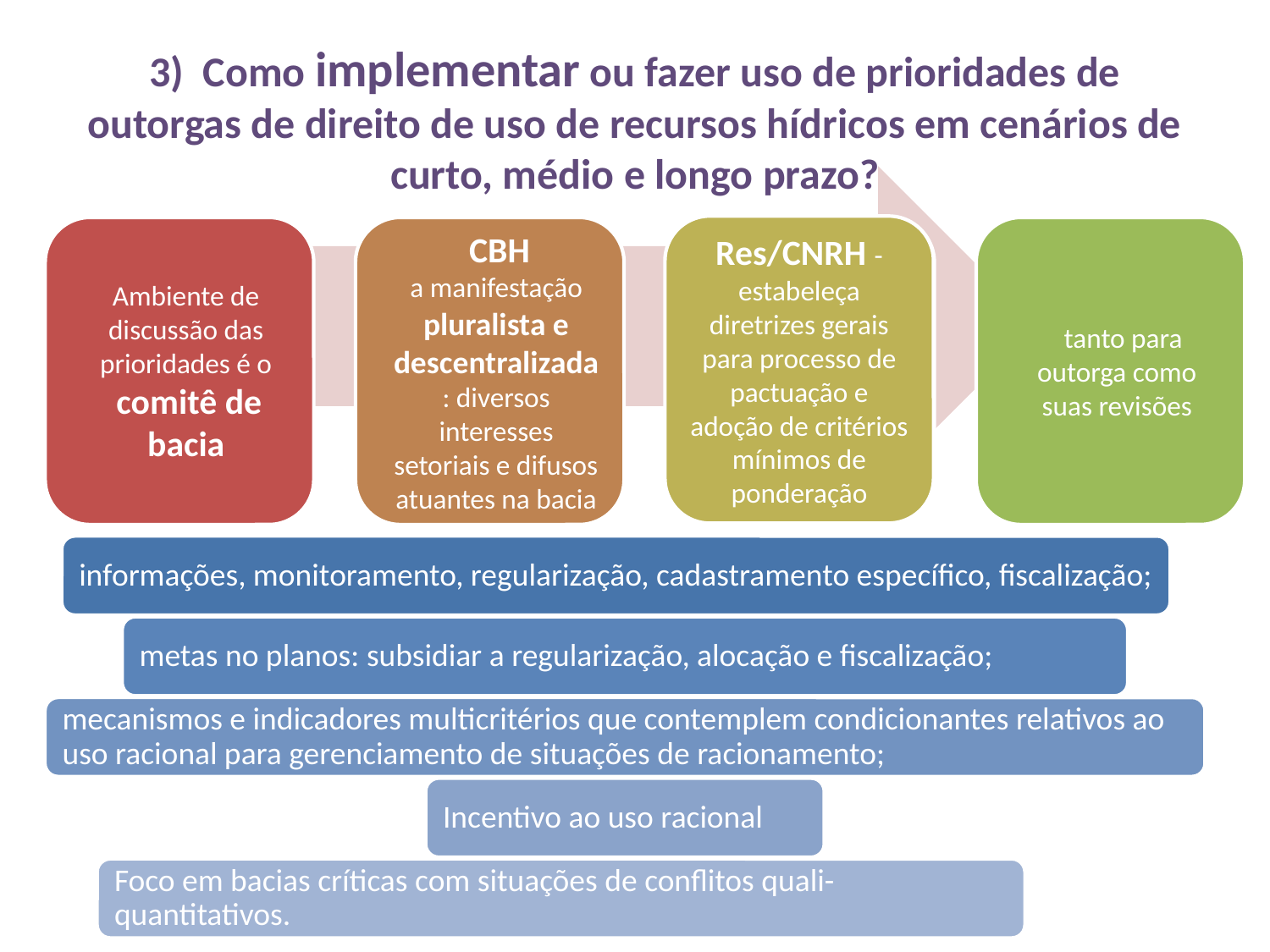

# 3)  Como implementar ou fazer uso de prioridades de outorgas de direito de uso de recursos hídricos em cenários de curto, médio e longo prazo?
Ambiente de discussão das prioridades é o
 comitê de bacia
 CBH
a manifestação pluralista e descentralizada: diversos interesses setoriais e difusos atuantes na bacia
precedido de resolução do CNRH
que estabeleça diretrizes gerais
  tanto para outorga como suas revisões

Res/CNRH - estabeleça diretrizes gerais para processo de pactuação e adoção de critérios mínimos de ponderação
informações, monitoramento, regularização, cadastramento específico, fiscalização;
metas no planos: subsidiar a regularização, alocação e fiscalização;
mecanismos e indicadores multicritérios que contemplem condicionantes relativos ao uso racional para gerenciamento de situações de racionamento;
Incentivo ao uso racional
Foco em bacias críticas com situações de conflitos quali-quantitativos.